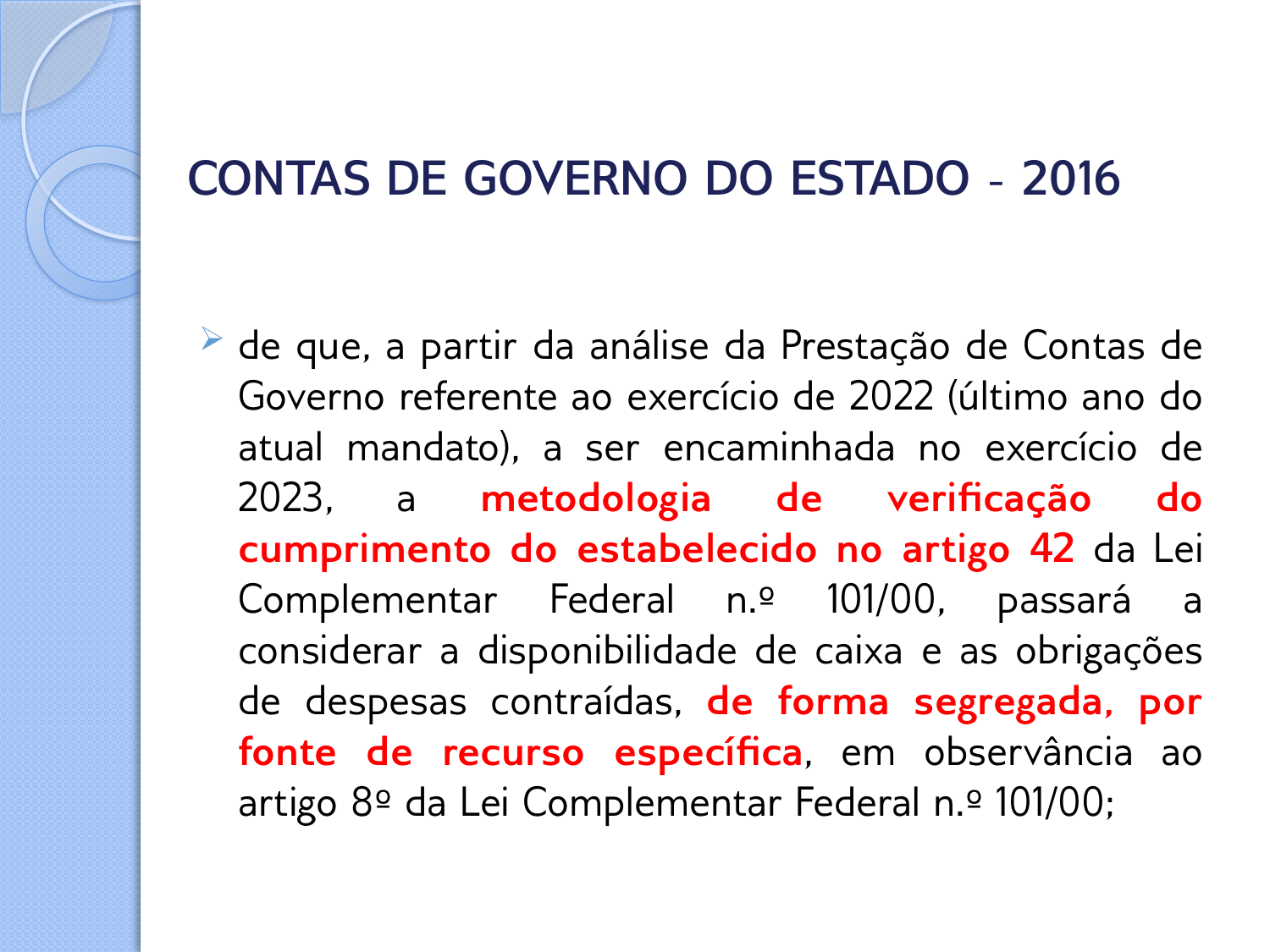

# CONTAS DE GOVERNO DO ESTADO - 2016
de que, a partir da análise da Prestação de Contas de Governo referente ao exercício de 2022 (último ano do atual mandato), a ser encaminhada no exercício de 2023, a metodologia de verificação do cumprimento do estabelecido no artigo 42 da Lei Complementar Federal n.º 101/00, passará a considerar a disponibilidade de caixa e as obrigações de despesas contraídas, de forma segregada, por fonte de recurso específica, em observância ao artigo 8º da Lei Complementar Federal n.º 101/00;